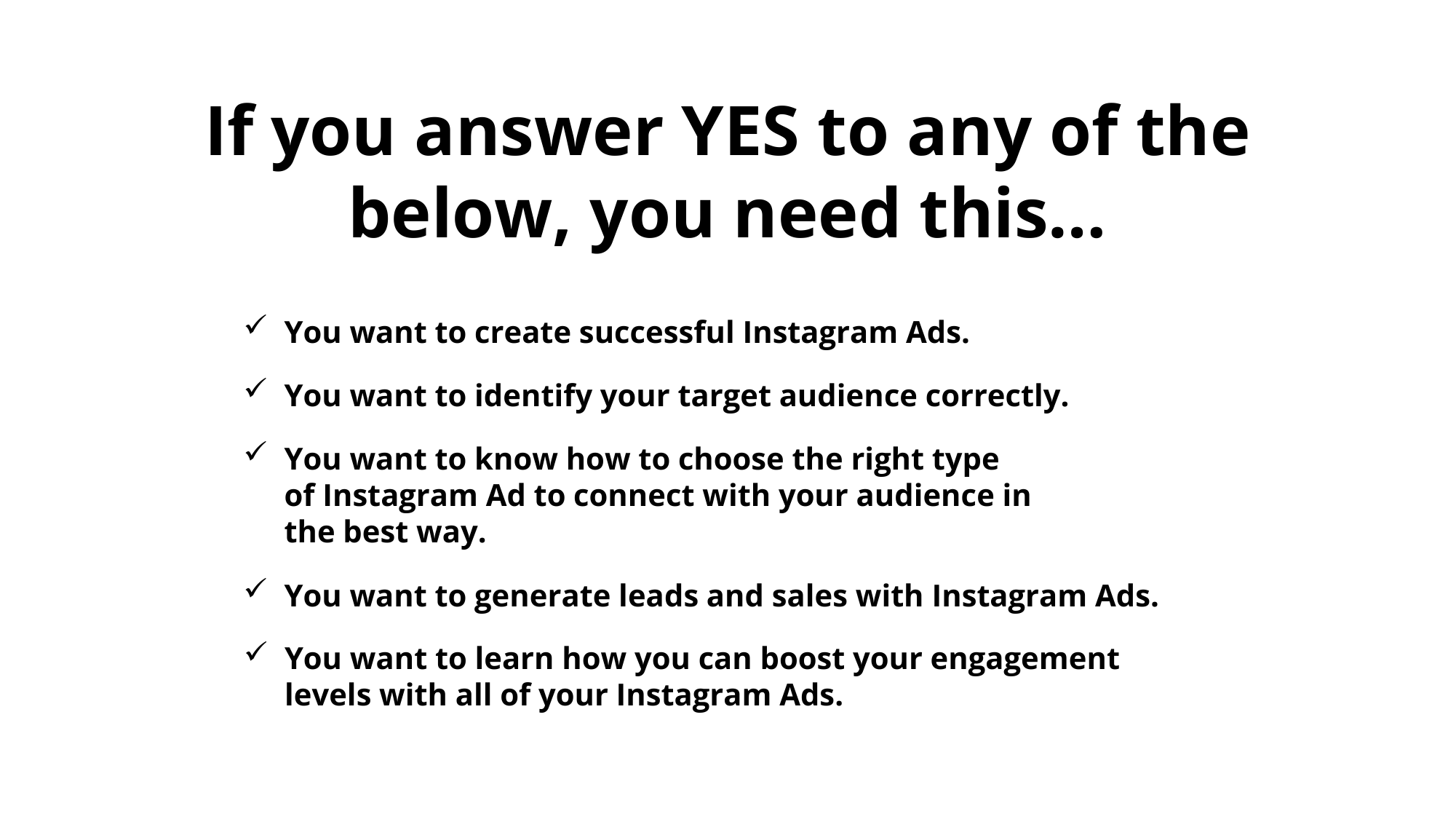

If you answer YES to any of the below, you need this…
You want to create successful Instagram Ads.
You want to identify your target audience correctly.
You want to know how to choose the right type of Instagram Ad to connect with your audience in the best way.
You want to generate leads and sales with Instagram Ads.
You want to learn how you can boost your engagement levels with all of your Instagram Ads.